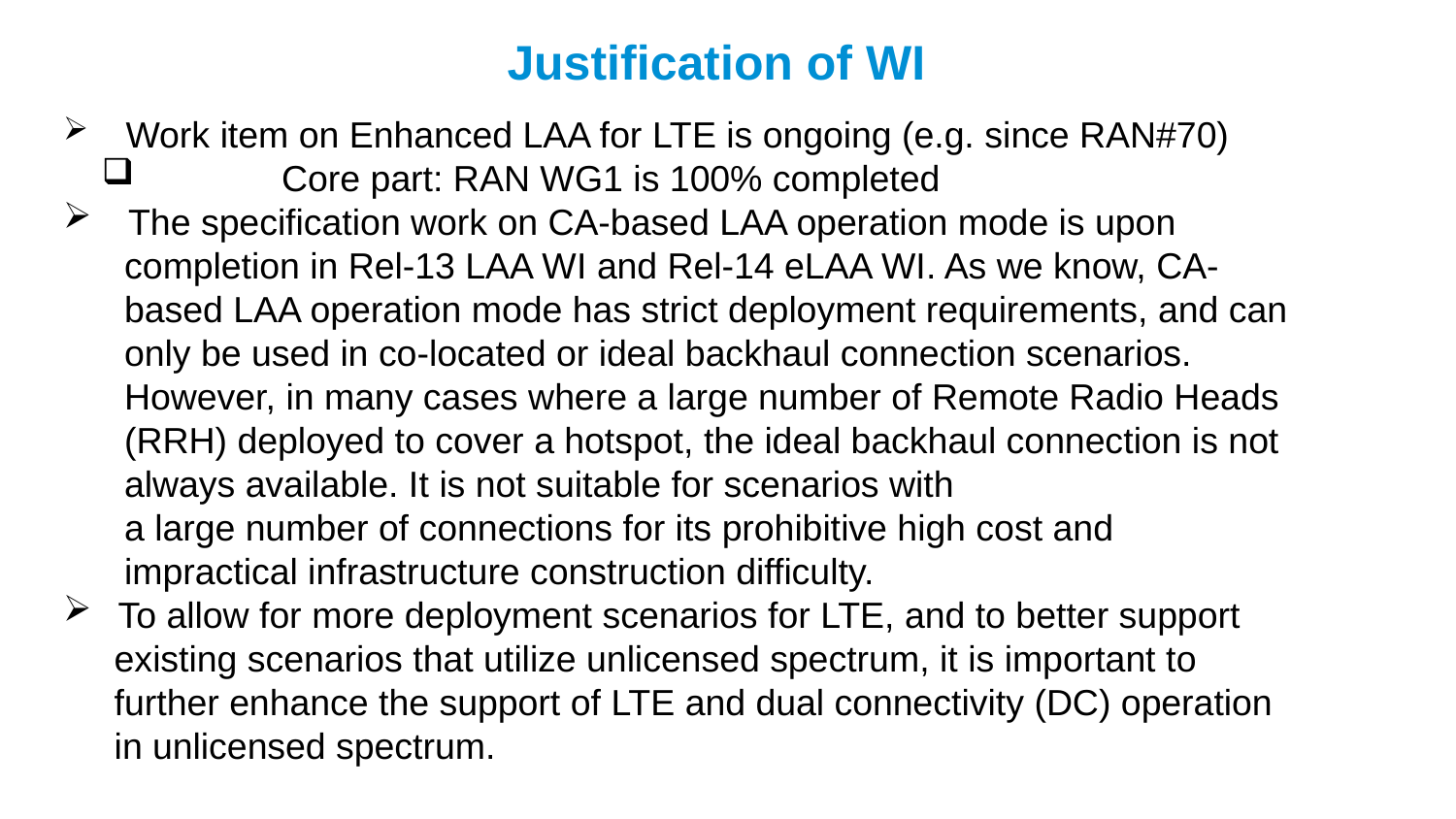

Justification of WI
   Work item on Enhanced LAA for LTE is ongoing (e.g. since RAN#70)
 	Core part: RAN WG1 is 100% completed
   The specification work on CA-based LAA operation mode is upon
      completion in Rel-13 LAA WI and Rel-14 eLAA WI. As we know, CA-
      based LAA operation mode has strict deployment requirements, and can
      only be used in co-located or ideal backhaul connection scenarios.
      However, in many cases where a large number of Remote Radio Heads
      (RRH) deployed to cover a hotspot, the ideal backhaul connection is not
      always available. It is not suitable for scenarios with
      a large number of connections for its prohibitive high cost and
      impractical infrastructure construction difficulty.
  To allow for more deployment scenarios for LTE, and to better support
     existing scenarios that utilize unlicensed spectrum, it is important to
     further enhance the support of LTE and dual connectivity (DC) operation
     in unlicensed spectrum.